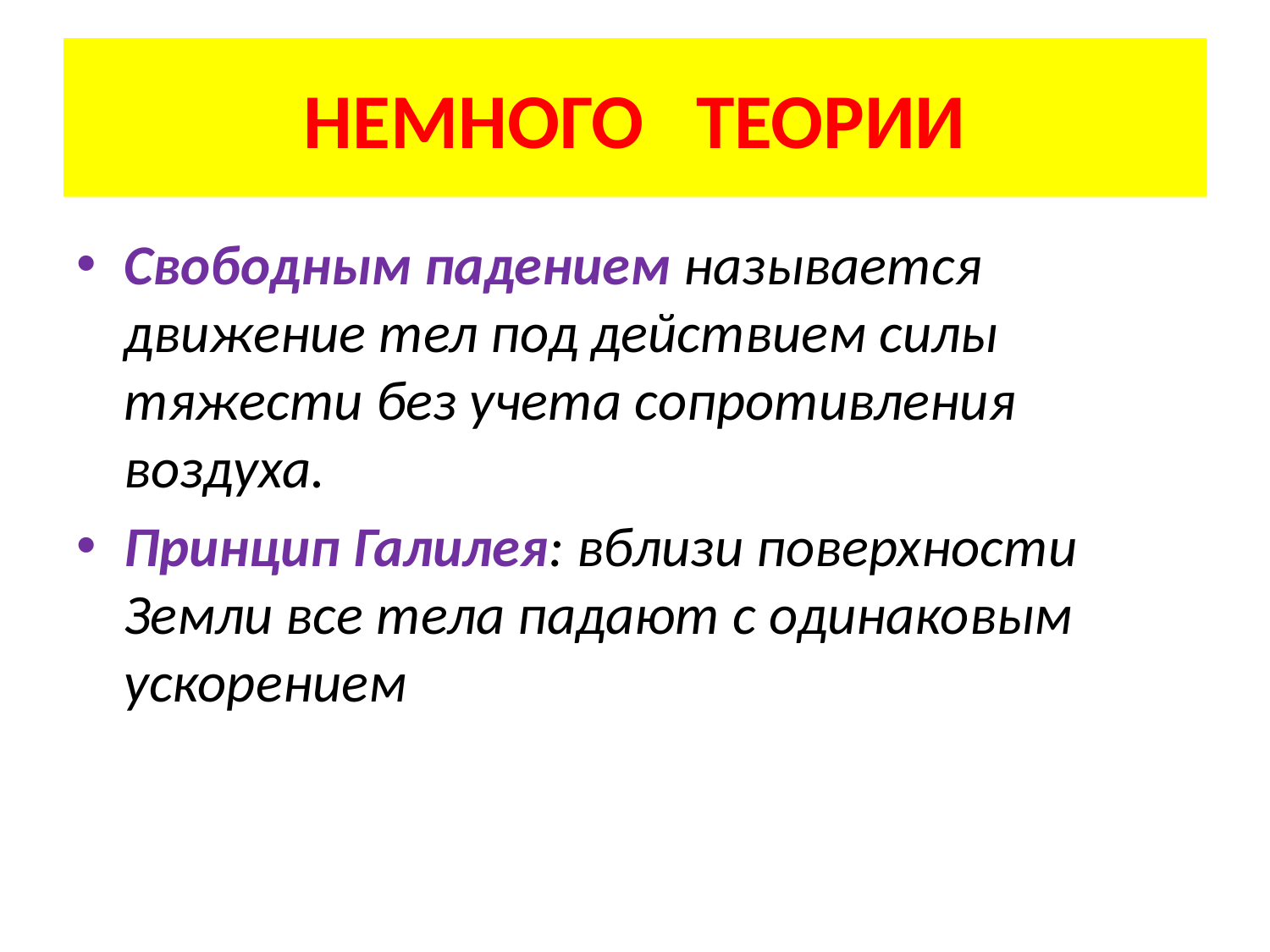

# НЕМНОГО   ТЕОРИИ
Свободным падением называется движение тел под действием силы тяжести без учета сопротивления воздуха.
Принцип Галилея: вблизи поверхности Земли все тела падают с одинаковым ускорением